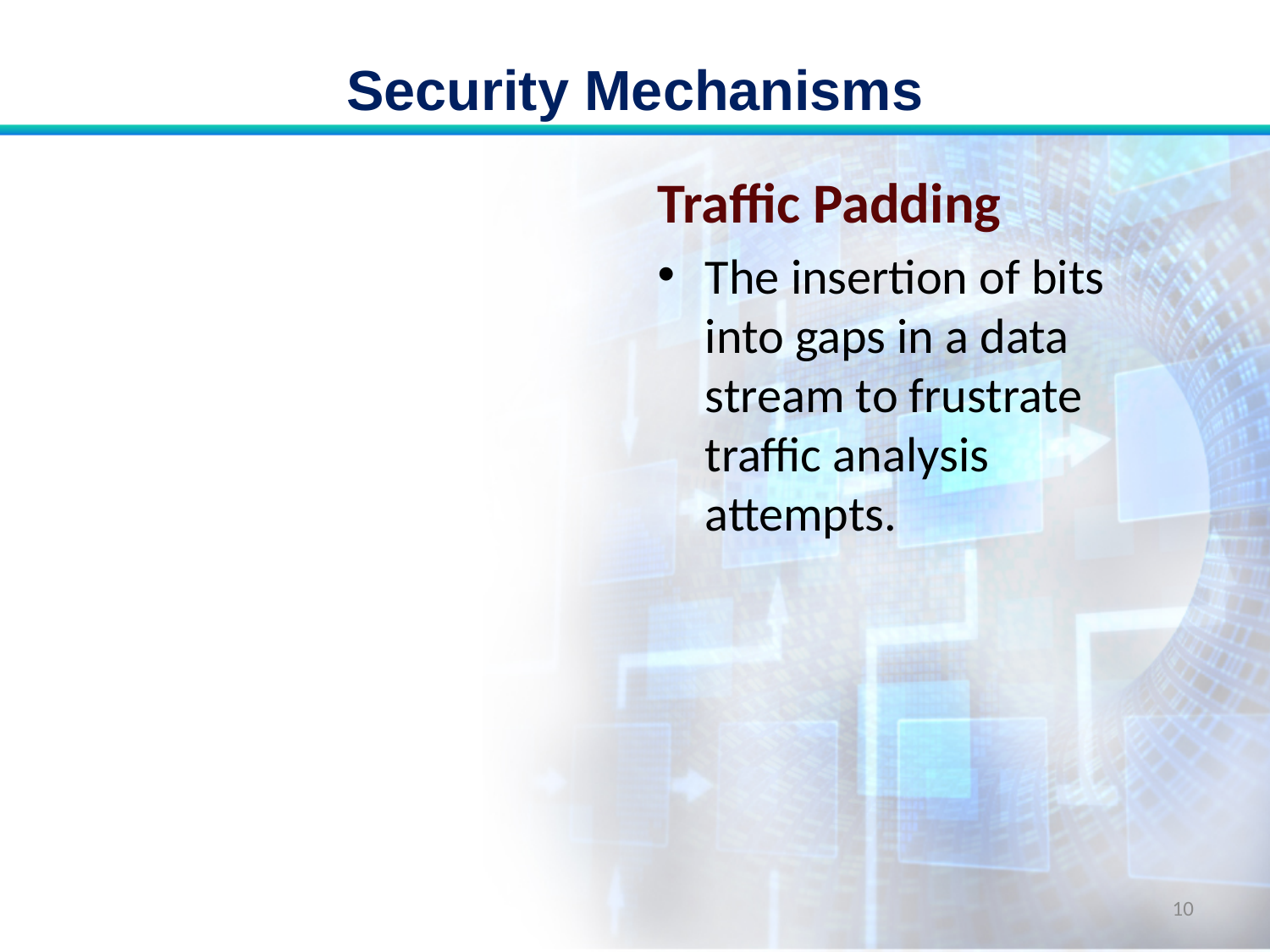

# Security Mechanisms
Traffic Padding
The insertion of bits into gaps in a data stream to frustrate traffic analysis attempts.

10